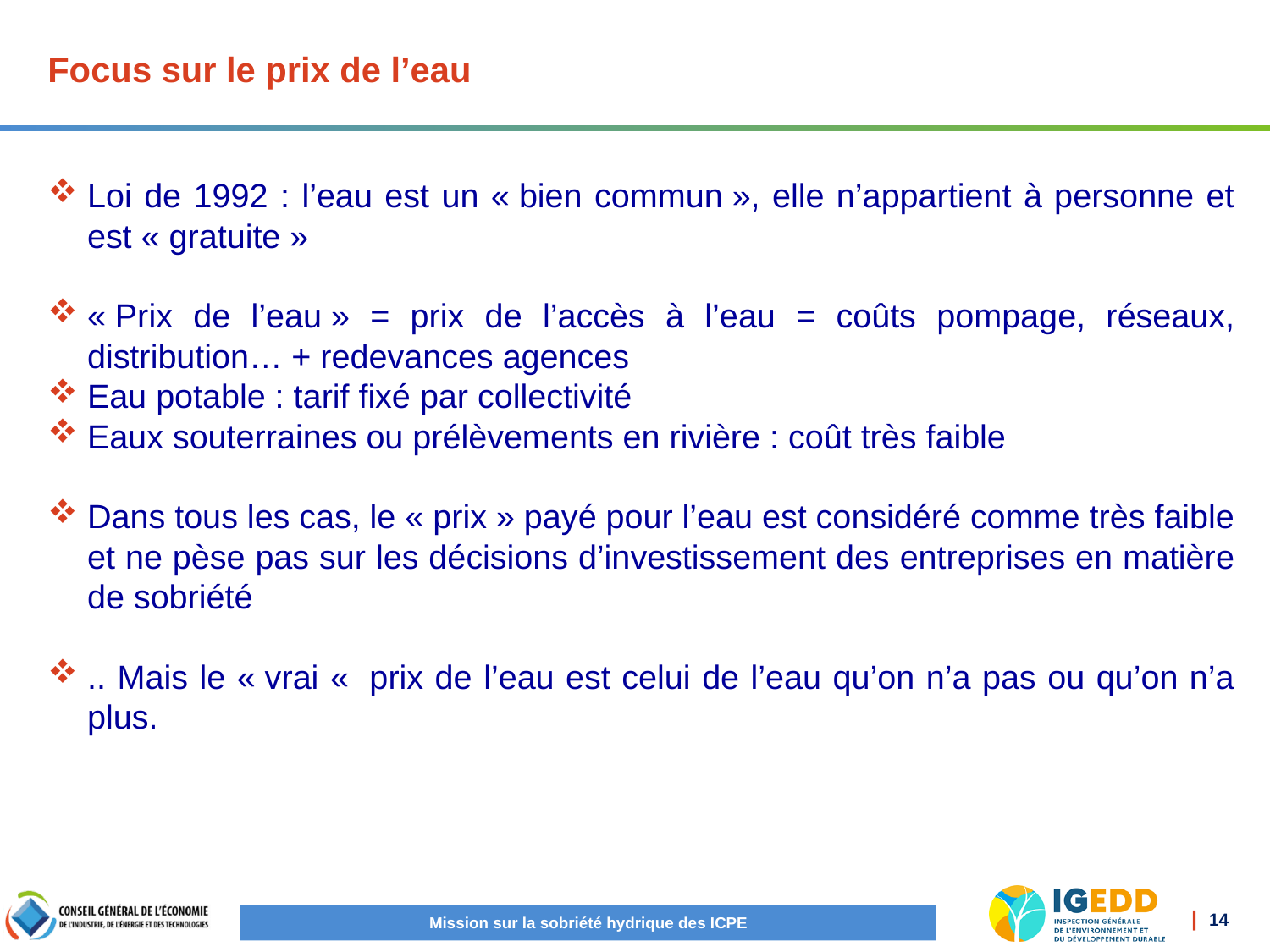

# Focus sur le prix de l’eau
Loi de 1992 : l’eau est un « bien commun », elle n’appartient à personne et est « gratuite »

« Prix de l’eau » = prix de l’accès à l’eau = coûts pompage, réseaux, distribution… + redevances agences
Eau potable : tarif fixé par collectivité
Eaux souterraines ou prélèvements en rivière : coût très faible

Dans tous les cas, le « prix » payé pour l’eau est considéré comme très faible et ne pèse pas sur les décisions d’investissement des entreprises en matière de sobriété

.. Mais le « vrai «  prix de l’eau est celui de l’eau qu’on n’a pas ou qu’on n’a plus.